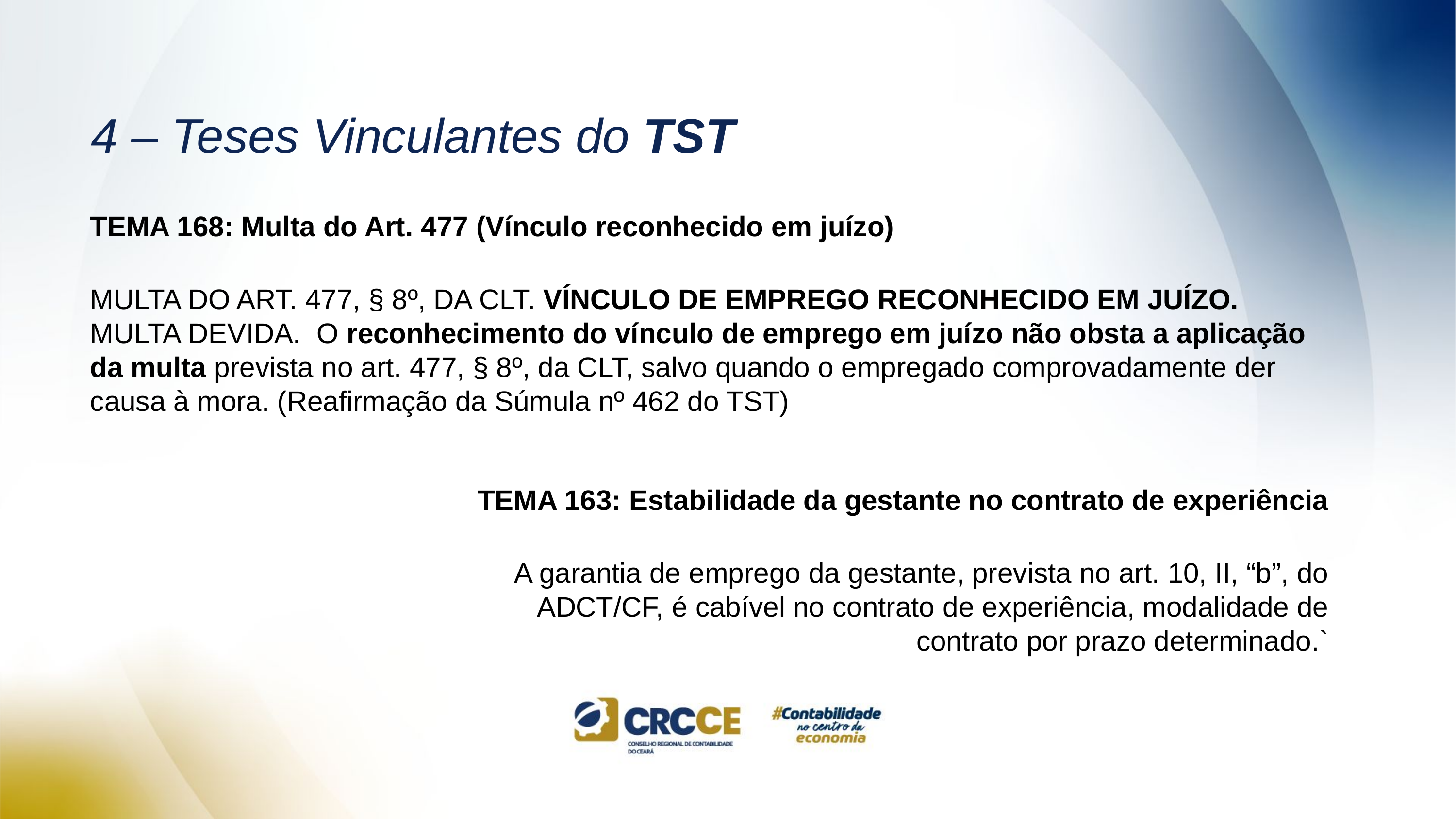

# 4 – Teses Vinculantes do TST
TEMA 168: Multa do Art. 477 (Vínculo reconhecido em juízo)

MULTA DO ART. 477, § 8º, DA CLT. VÍNCULO DE EMPREGO RECONHECIDO EM JUÍZO. MULTA DEVIDA.  O reconhecimento do vínculo de emprego em juízo não obsta a aplicação da multa prevista no art. 477, § 8º, da CLT, salvo quando o empregado comprovadamente der causa à mora. (Reafirmação da Súmula nº 462 do TST)
TEMA 163: Estabilidade da gestante no contrato de experiência

A garantia de emprego da gestante, prevista no art. 10, II, “b”, do ADCT/CF, é cabível no contrato de experiência, modalidade de contrato por prazo determinado.`